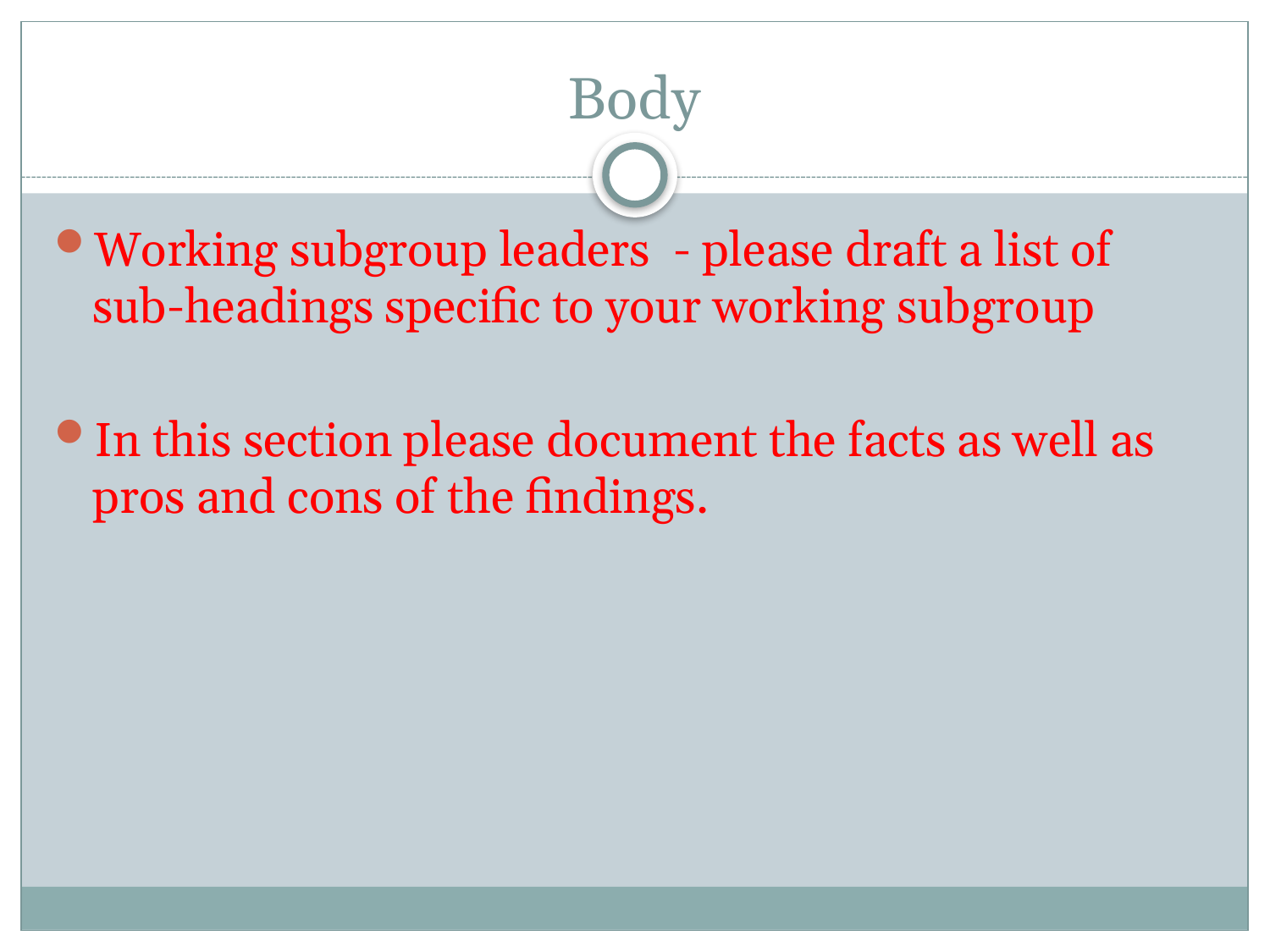

# Body
Working subgroup leaders  - please draft a list of sub-headings specific to your working subgroup

In this section please document the facts as well as pros and cons of the findings.